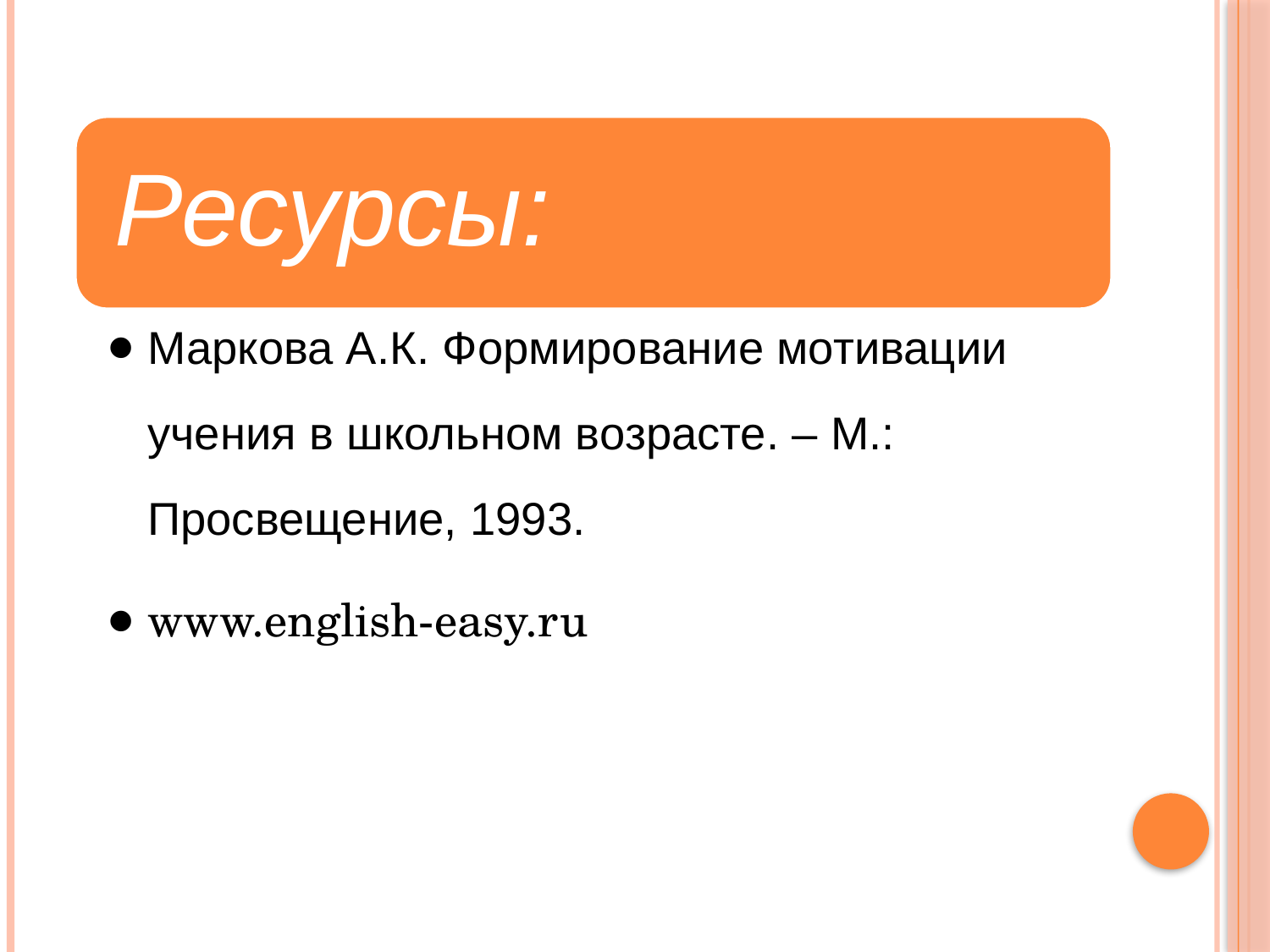

Ресурсы:
Маркова А.К. Формирование мотивации учения в школьном возрасте. – М.: Просвещение, 1993.
www.english-easy.ru